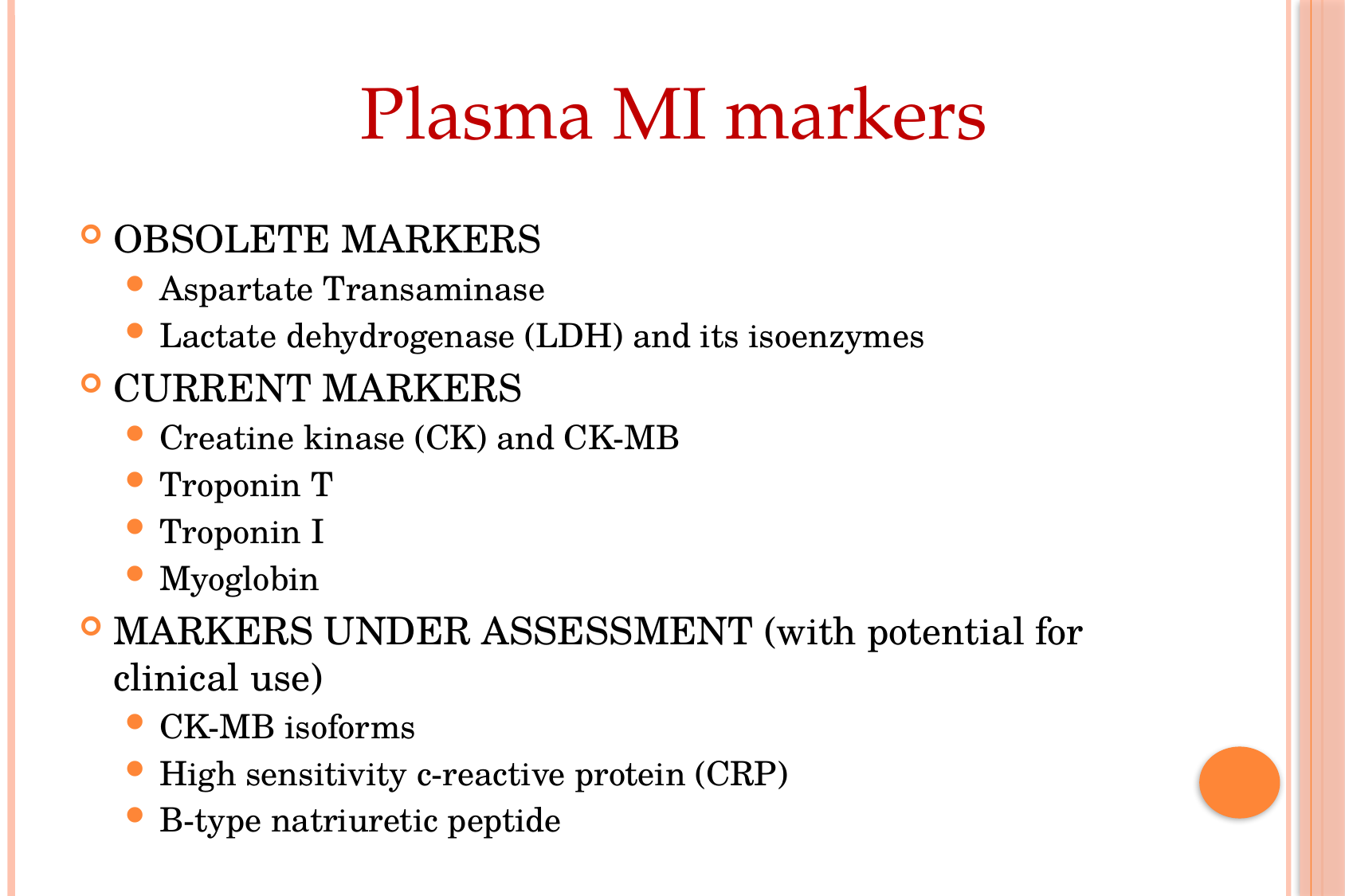

Plasma MI markers
OBSOLETE MARKERS
Aspartate Transaminase
Lactate dehydrogenase (LDH) and its isoenzymes
CURRENT MARKERS
Creatine kinase (CK) and CK-MB
Troponin T
Troponin I
Myoglobin
MARKERS UNDER ASSESSMENT (with potential for clinical use)
CK-MB isoforms
High sensitivity c-reactive protein (CRP)
B-type natriuretic peptide